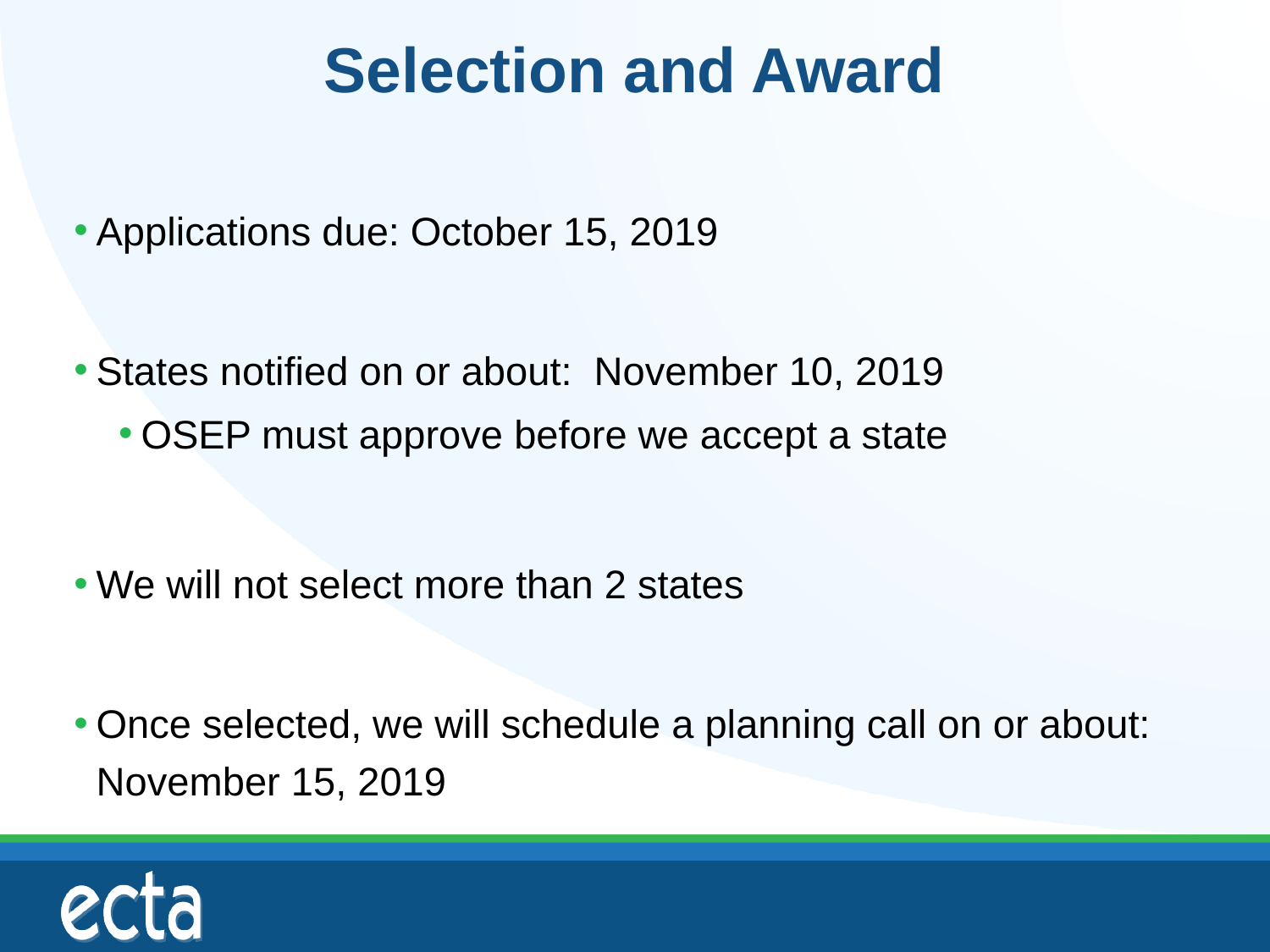

# Selection and Award
Applications due: October 15, 2019

States notified on or about:  November 10, 2019
OSEP must approve before we accept a state

We will not select more than 2 states

Once selected, we will schedule a planning call on or about: November 15, 2019